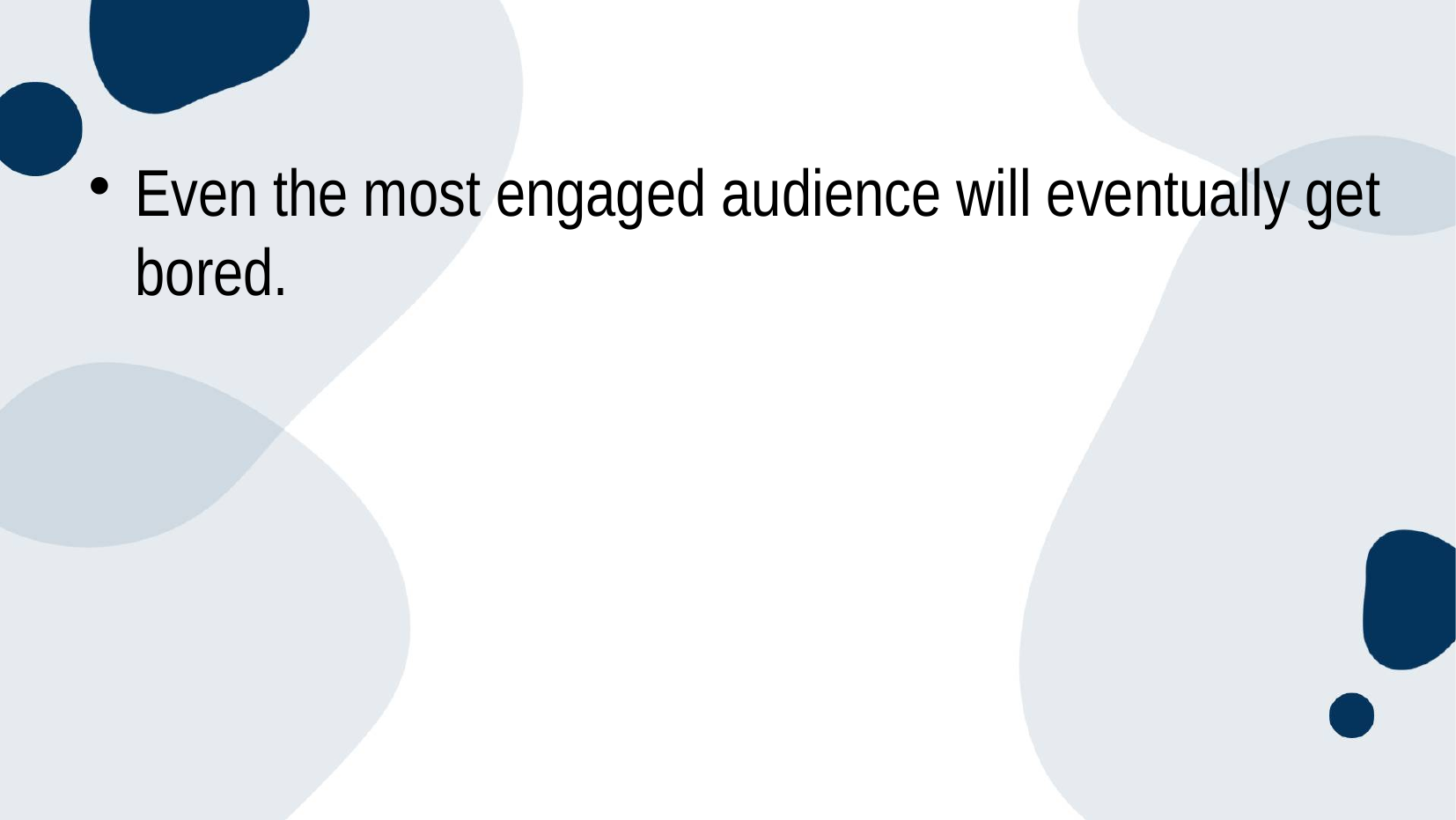

#
Even the most engaged audience will eventually get bored.